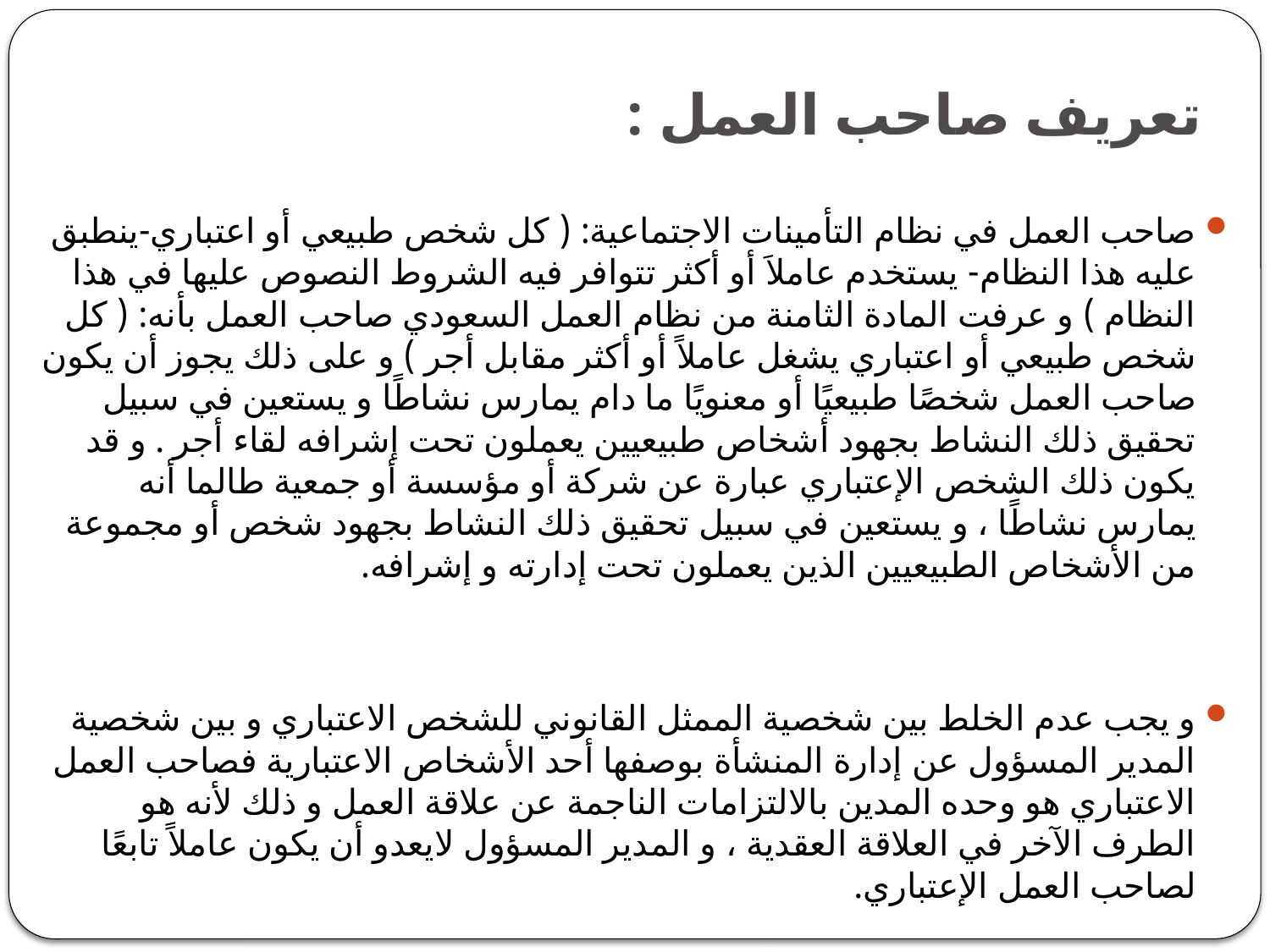

# تعريف صاحب العمل :
صاحب العمل في نظام التأمينات الاجتماعية: ( كل شخص طبيعي أو اعتباري-ينطبق عليه هذا النظام- يستخدم عاملاَ أو أكثر تتوافر فيه الشروط النصوص عليها في هذا النظام ) و عرفت المادة الثامنة من نظام العمل السعودي صاحب العمل بأنه: ( كل شخص طبيعي أو اعتباري يشغل عاملاً أو أكثر مقابل أجر ) و على ذلك يجوز أن يكون صاحب العمل شخصًا طبيعيًا أو معنويًا ما دام يمارس نشاطًا و يستعين في سبيل تحقيق ذلك النشاط بجهود أشخاص طبيعيين يعملون تحت إشرافه لقاء أجر . و قد يكون ذلك الشخص الإعتباري عبارة عن شركة أو مؤسسة أو جمعية طالما أنه يمارس نشاطًا ، و يستعين في سبيل تحقيق ذلك النشاط بجهود شخص أو مجموعة من الأشخاص الطبيعيين الذين يعملون تحت إدارته و إشرافه.

و يجب عدم الخلط بين شخصية الممثل القانوني للشخص الاعتباري و بين شخصية المدير المسؤول عن إدارة المنشأة بوصفها أحد الأشخاص الاعتبارية فصاحب العمل الاعتباري هو وحده المدين بالالتزامات الناجمة عن علاقة العمل و ذلك لأنه هو الطرف الآخر في العلاقة العقدية ، و المدير المسؤول لايعدو أن يكون عاملاً تابعًا لصاحب العمل الإعتباري.